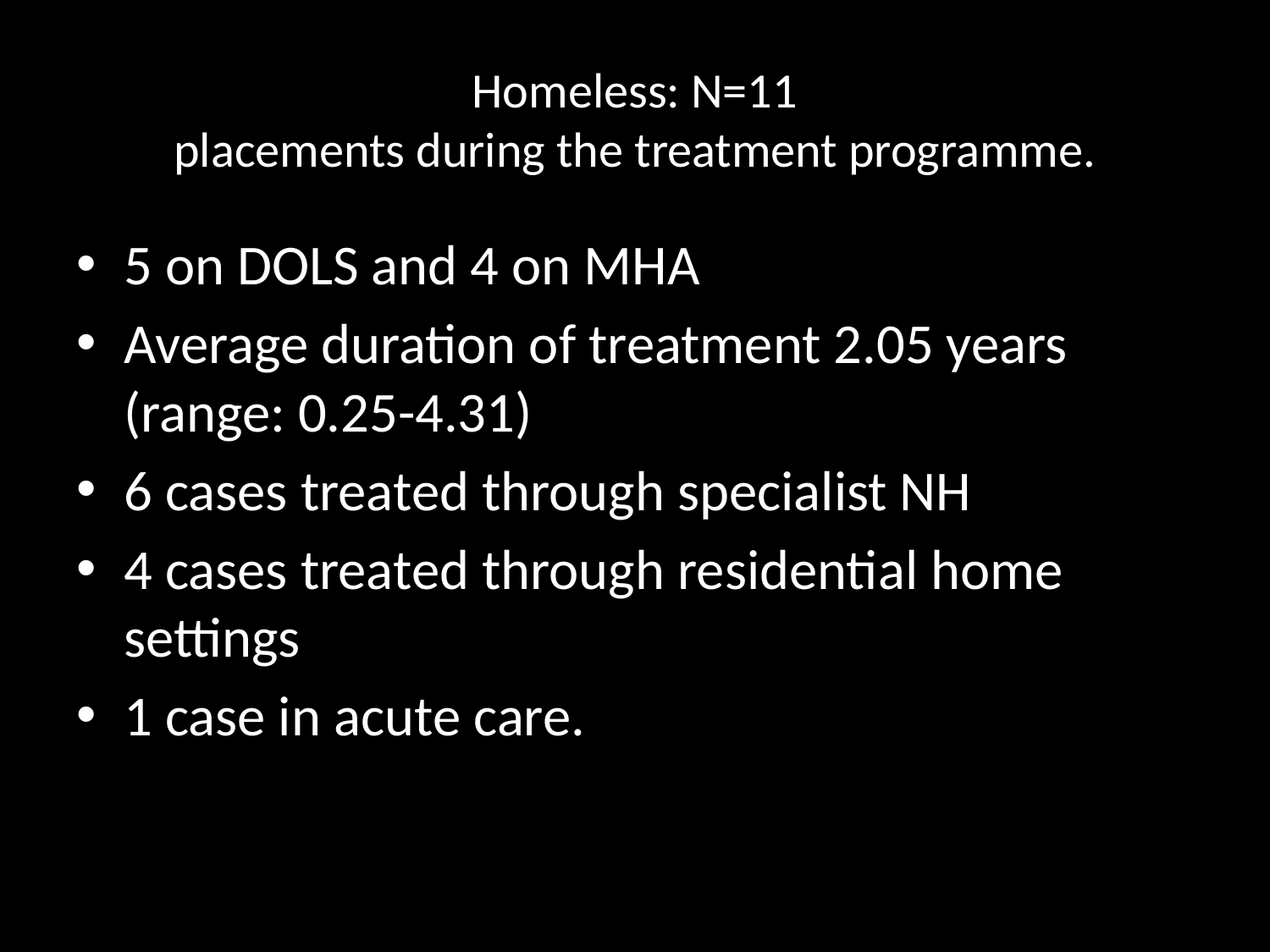

# Homeless: N=11 placements during the treatment programme.
5 on DOLS and 4 on MHA
Average duration of treatment 2.05 years (range: 0.25-4.31)
6 cases treated through specialist NH
4 cases treated through residential home settings
1 case in acute care.